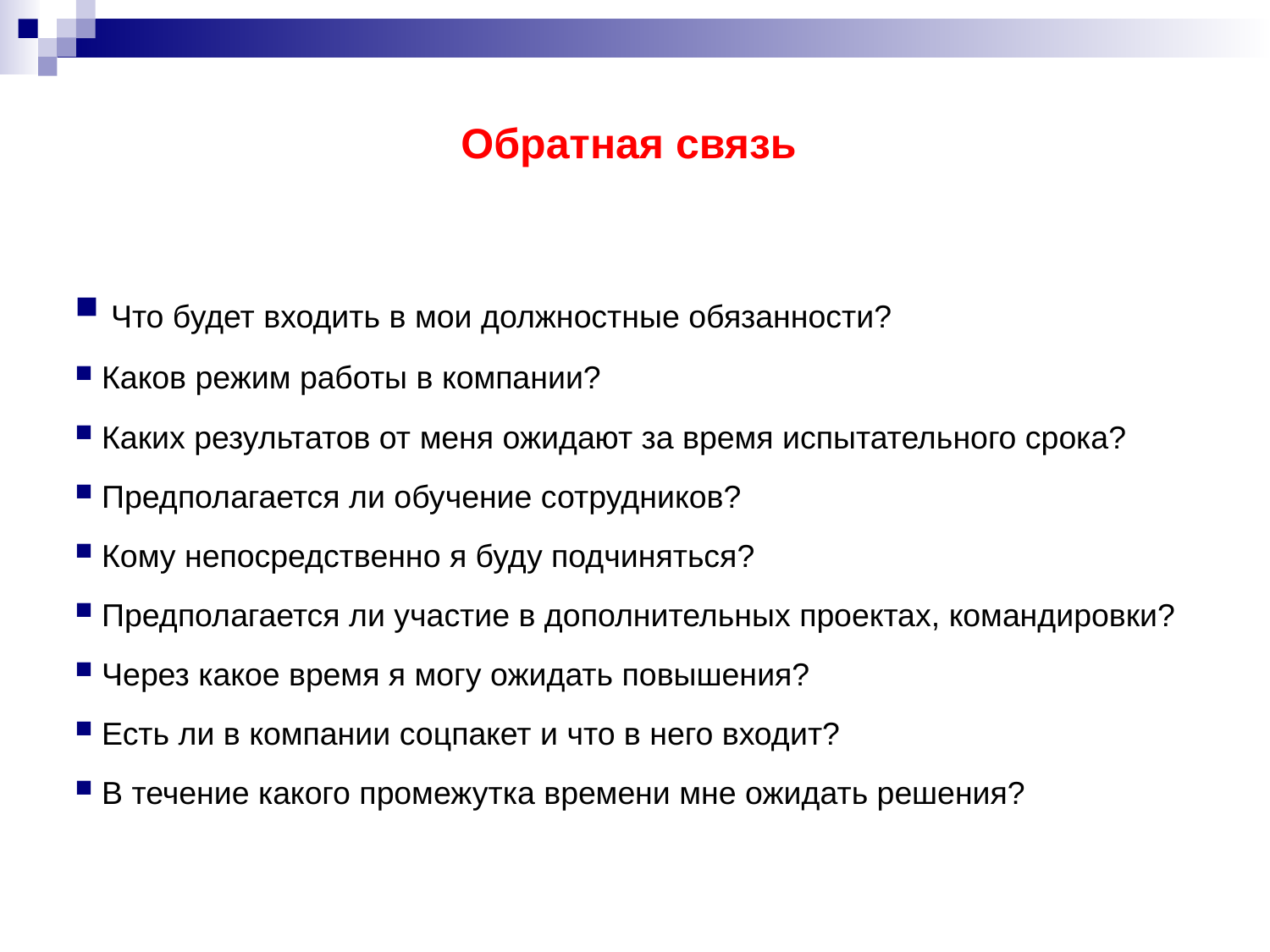

Обратная связь

 Что будет входить в мои должностные обязанности?
 Каков режим работы в компании?
 Каких результатов от меня ожидают за время испытательного срока?
 Предполагается ли обучение сотрудников?
 Кому непосредственно я буду подчиняться?
 Предполагается ли участие в дополнительных проектах, командировки?
 Через какое время я могу ожидать повышения?
 Есть ли в компании соцпакет и что в него входит?
 В течение какого промежутка времени мне ожидать решения?